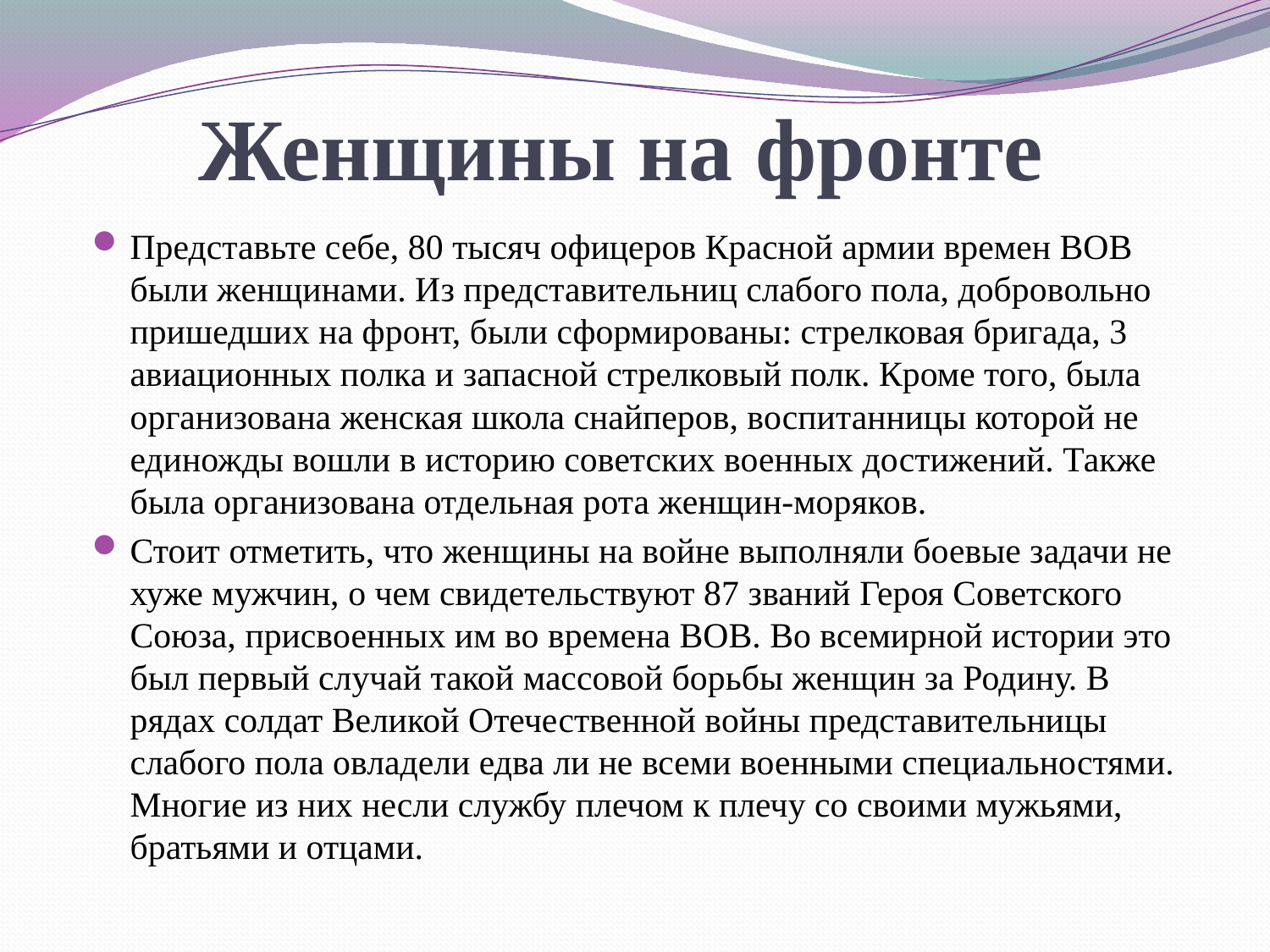

# Женщины на фронте
Представьте себе, 80 тысяч офицеров Красной армии времен ВОВ были женщинами. Из представительниц слабого пола, добровольно пришедших на фронт, были сформированы: стрелковая бригада, 3 авиационных полка и запасной стрелковый полк. Кроме того, была организована женская школа снайперов, воспитанницы которой не единожды вошли в историю советских военных достижений. Также была организована отдельная рота женщин-моряков.
Стоит отметить, что женщины на войне выполняли боевые задачи не хуже мужчин, о чем свидетельствуют 87 званий Героя Советского Союза, присвоенных им во времена ВОВ. Во всемирной истории это был первый случай такой массовой борьбы женщин за Родину. В рядах солдат Великой Отечественной войны представительницы слабого пола овладели едва ли не всеми военными специальностями. Многие из них несли службу плечом к плечу со своими мужьями, братьями и отцами.